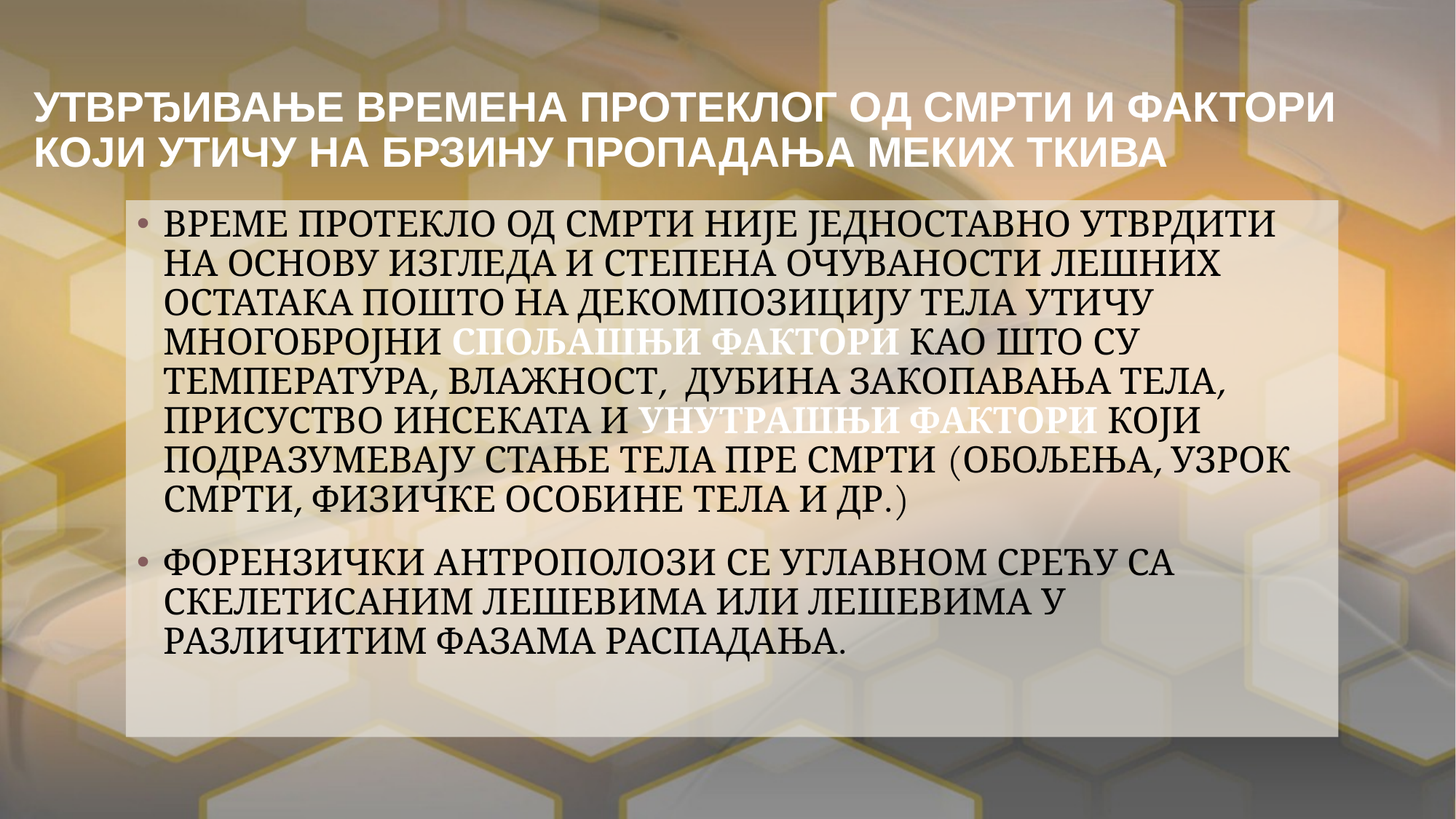

# УТВРЂИВАЊЕ ВРЕМЕНА ПРОТЕКЛОГ ОД СМРТИ И ФАКТОРИ КОЈИ УТИЧУ НА БРЗИНУ ПРОПАДАЊА МЕКИХ ТКИВА
ВРЕМЕ ПРОТЕКЛО ОД СМРТИ НИЈЕ ЈЕДНОСТАВНО УТВРДИТИ НА ОСНОВУ ИЗГЛЕДА И СТЕПЕНА ОЧУВАНОСТИ ЛЕШНИХ ОСТАТАКА ПОШТО НА ДЕКОМПОЗИЦИЈУ ТЕЛА УТИЧУ МНОГОБРОЈНИ СПОЉАШЊИ ФАКТОРИ КАО ШТО СУ ТЕМПЕРАТУРА, ВЛАЖНОСТ,  ДУБИНА ЗАКОПАВАЊА ТЕЛА, ПРИСУСТВО ИНСЕКАТА И УНУТРАШЊИ ФАКТОРИ КОЈИ ПОДРАЗУМЕВАЈУ СТАЊЕ ТЕЛА ПРЕ СМРТИ (ОБОЉЕЊА, УЗРОК СМРТИ, ФИЗИЧКЕ ОСОБИНЕ ТЕЛА И ДР.)
ФОРЕНЗИЧКИ АНТРОПОЛОЗИ СЕ УГЛАВНОМ СРЕЋУ СА СКЕЛЕТИСАНИМ ЛЕШЕВИМА ИЛИ ЛЕШЕВИМА У РАЗЛИЧИТИМ ФАЗАМА РАСПАДАЊА.